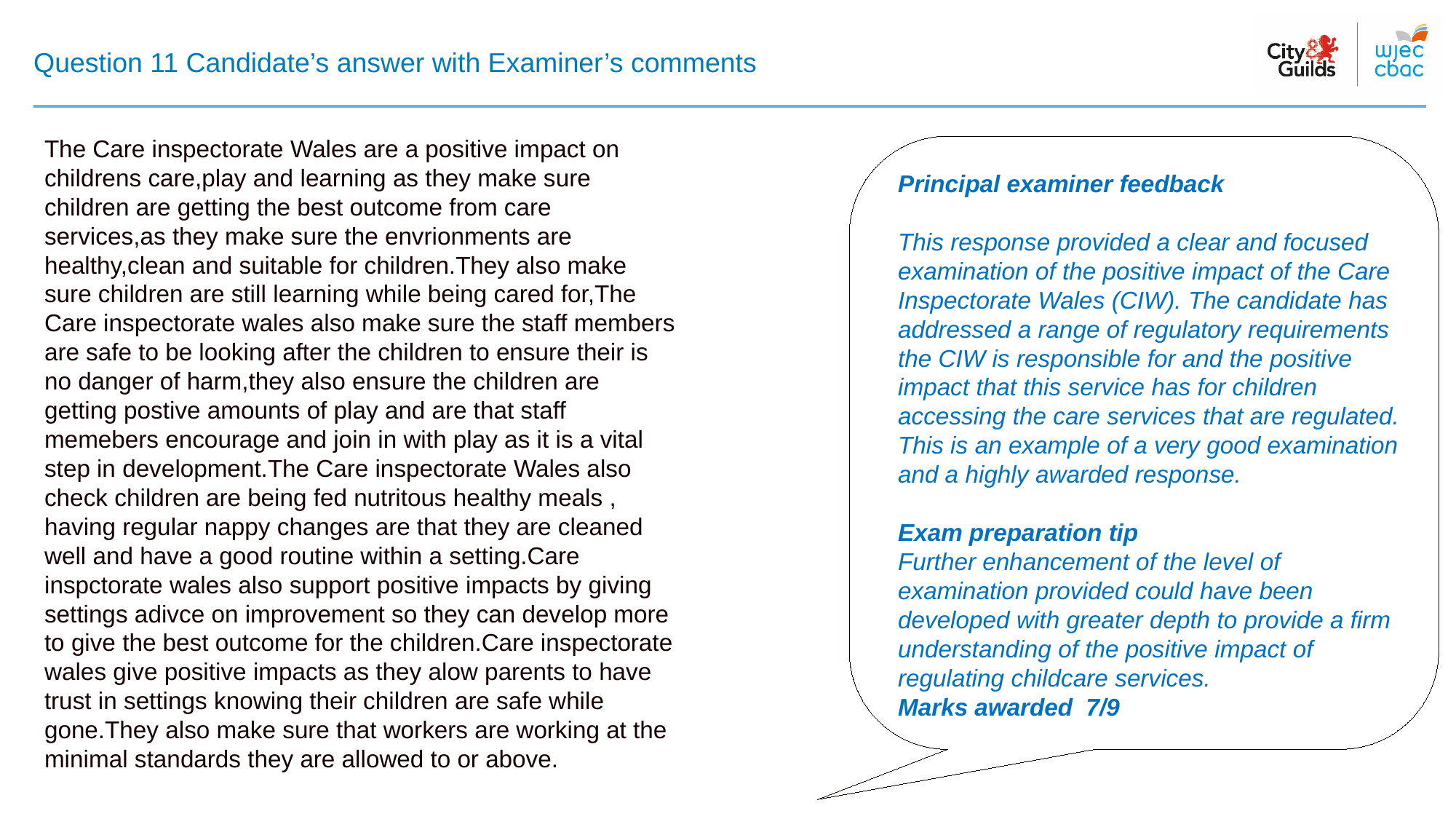

# Question 11 Candidate’s answer with Examiner’s comments
The Care inspectorate Wales are a positive impact on childrens care,play and learning as they make sure children are getting the best outcome from care services,as they make sure the envrionments are healthy,clean and suitable for children.They also make sure children are still learning while being cared for,The Care inspectorate wales also make sure the staff members are safe to be looking after the children to ensure their is no danger of harm,they also ensure the children are getting postive amounts of play and are that staff memebers encourage and join in with play as it is a vital step in development.The Care inspectorate Wales also check children are being fed nutritous healthy meals , having regular nappy changes are that they are cleaned well and have a good routine within a setting.Care inspctorate wales also support positive impacts by giving settings adivce on improvement so they can develop more to give the best outcome for the children.Care inspectorate wales give positive impacts as they alow parents to have trust in settings knowing their children are safe while gone.They also make sure that workers are working at the minimal standards they are allowed to or above.

Principal examiner feedback

​This response provided a clear and focused examination of the positive impact of the Care Inspectorate Wales (CIW). The candidate has addressed a range of regulatory requirements the CIW is responsible for and the positive impact that this service has for children accessing the care services that are regulated. This is an example of a very good examination and a highly awarded response.

​Exam preparation tip
Further enhancement of the level of examination provided could have been developed with greater depth to provide a firm understanding of the positive impact of regulating childcare services.
Marks awarded  7/9